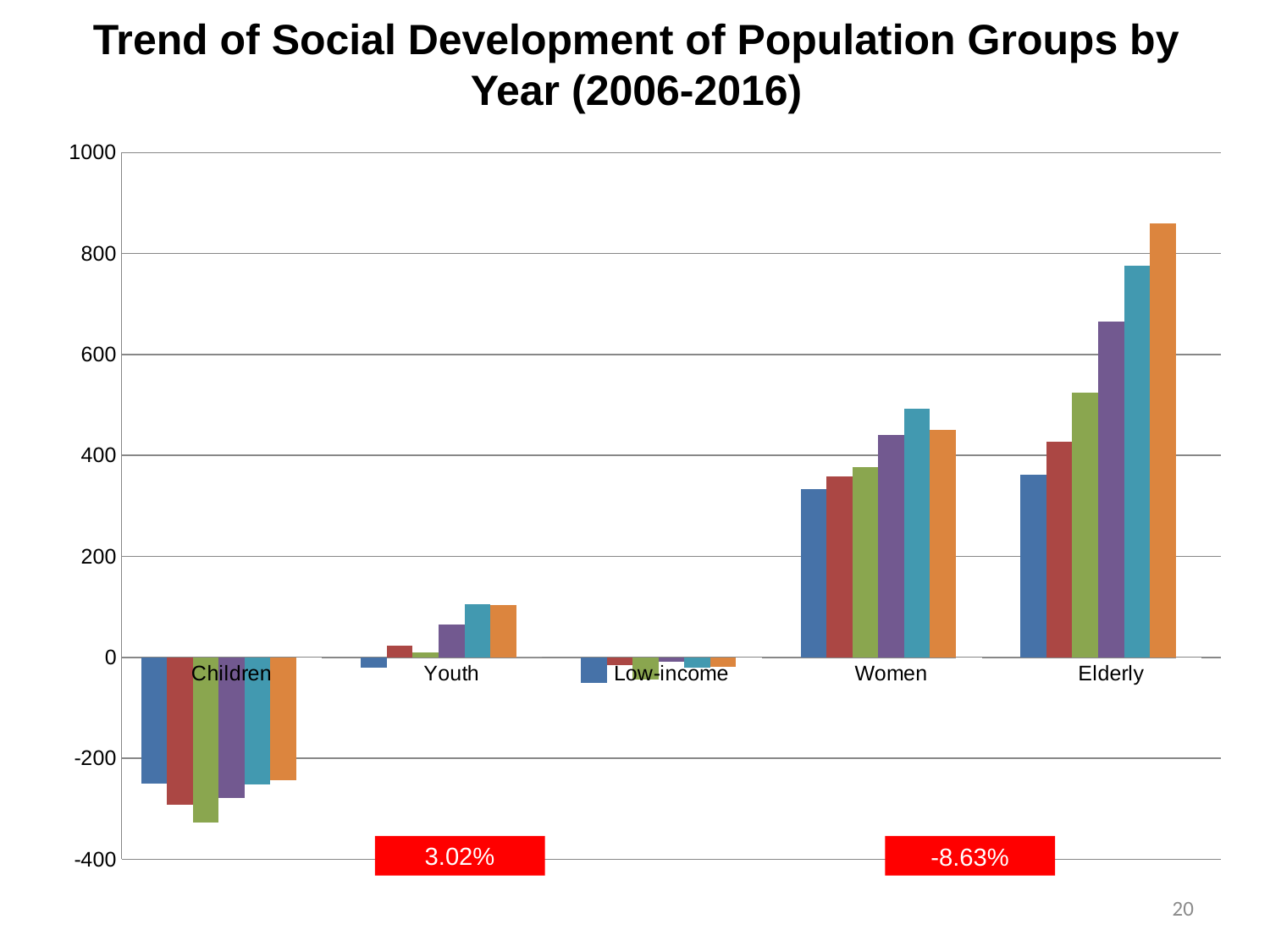

# Trend of Social Development of Population Groups by Year (2006-2016)

### Chart

| Category | 2006 (SDI 2008) | 2008 (SDI 2010) | 2010 (SDI 2012) | 2012 (SDI 2014) | 2014 (SDI 2016) | 2016 (SDI 2018) | Compare with 2014 & 2016 |
|---|---|---|---|---|---|---|---|
| Children | -250.0 | -292.0 | -327.0 | -278.0 | -251.0 | -244.0 | 0.03020000000000001 |
| Youth | -20.0 | 23.0 | 10.0 | 65.0 | 106.0 | 104.0 | -0.0176 |
| Low-income | -50.0 | -16.0 | -44.0 | -9.0 | -20.0 | -19.0 | 0.03200000000000004 |
| Women | 333.0 | 358.0 | 377.0 | 441.0 | 492.0 | 450.0 | -0.0863 |
| Elderly | 361.0 | 428.0 | 524.0 | 666.0 | 775.0 | 859.0 | 0.10870000000000024 |
3.02%
-8.63%
20